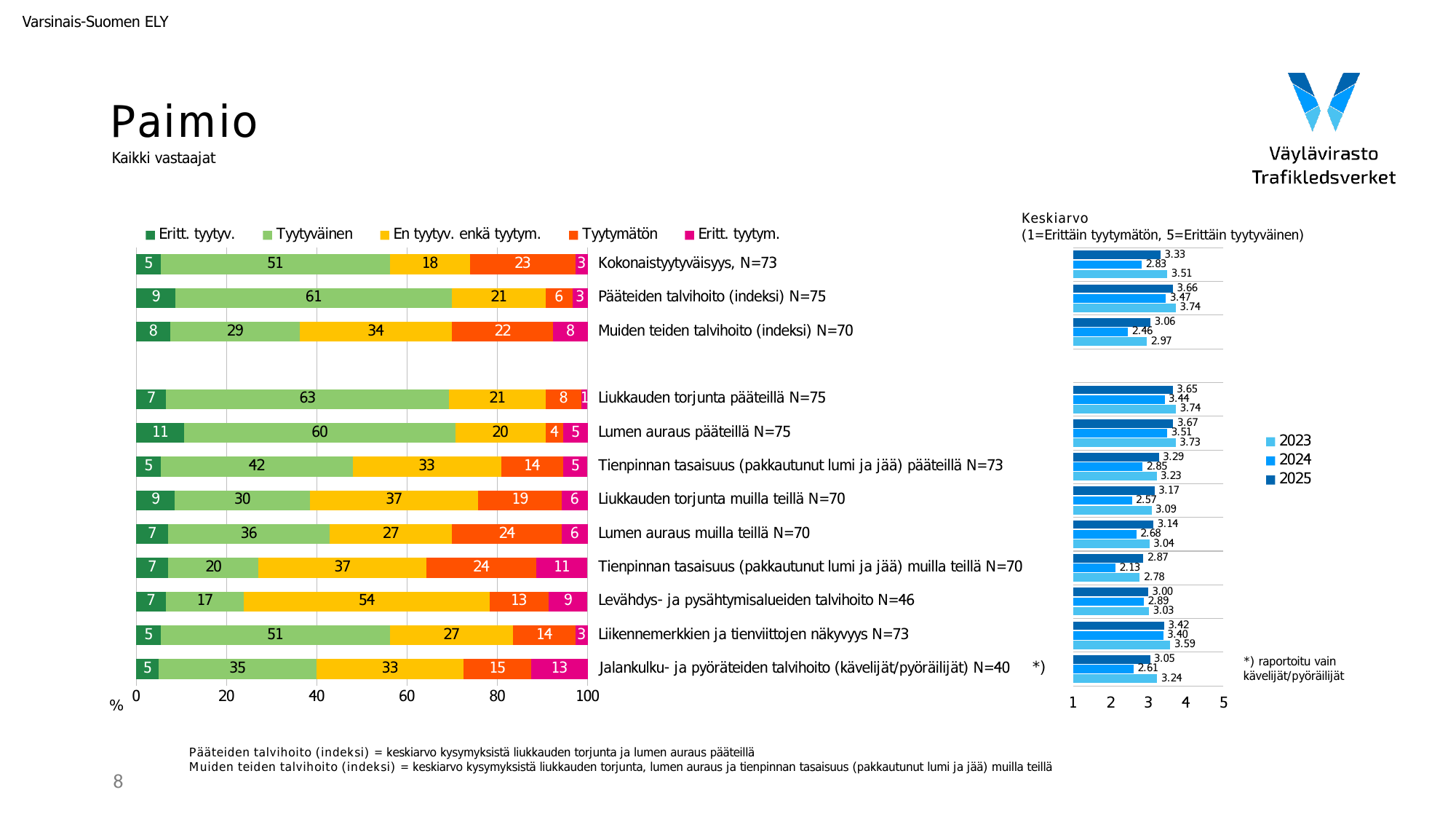

Varsinais-Suomen ELY
# Paimio
Kaikki vastaajat
Keskiarvo
(1=Erittäin tyytymätön, 5=Erittäin tyytyväinen)

### Chart

| Category | Eritt. tyytyv. | Tyytyväinen | En tyytyv. enkä tyytym. | Tyytymätön | Eritt. tyytym. |
|---|---|---|---|---|---|
| Kokonaistyytyväisyys, N=73 | 5.479452 | 50.684932 | 17.808219 | 23.287671 | 2.739726 |
| Pääteiden talvihoito (indeksi) N=75 | 8.666667 | 61.333333499999995 | 20.666666499999998 | 6.0 | 3.3333329999999997 |
| Muiden teiden talvihoito (indeksi) N=70 | 7.619047666666667 | 28.571428666666666 | 33.80952366666667 | 22.38095233333333 | 7.619047666666667 |
|  | None | None | None | None | None |
| Liukkauden torjunta pääteillä N=75 | 6.666667 | 62.666667 | 21.333333 | 8.0 | 1.333333 |
| Lumen auraus pääteillä N=75 | 10.666667 | 60.0 | 20.0 | 4.0 | 5.333333 |
| Tienpinnan tasaisuus (pakkautunut lumi ja jää) pääteillä N=73 | 5.479452 | 42.465753 | 32.876712 | 13.69863 | 5.479452 |
| Liukkauden torjunta muilla teillä N=70 | 8.571429 | 30.0 | 37.142857 | 18.571429 | 5.714286 |
| Lumen auraus muilla teillä N=70 | 7.142857 | 35.714286 | 27.142857 | 24.285714 | 5.714286 |
| Tienpinnan tasaisuus (pakkautunut lumi ja jää) muilla teillä N=70 | 7.142857 | 20.0 | 37.142857 | 24.285714 | 11.428571 |
| Levähdys- ja pysähtymisalueiden talvihoito N=46 | 6.521739 | 17.391304 | 54.347826 | 13.043478 | 8.695652 |
| Liikennemerkkien ja tienviittojen näkyvyys N=73 | 5.479452 | 50.684932 | 27.39726 | 13.69863 | 2.739726 |
| Jalankulku- ja pyöräteiden talvihoito (kävelijät/pyöräilijät) N=40 | 5.0 | 35.0 | 32.5 | 15.0 | 12.5 |

### Chart

| Category | 2025 | 2024 | 2023 |
|---|---|---|---|
*) raportoitu vain
kävelijät/pyöräilijät
*)
%
Pääteiden talvihoito (indeksi) = keskiarvo kysymyksistä liukkauden torjunta ja lumen auraus pääteillä
Muiden teiden talvihoito (indeksi) = keskiarvo kysymyksistä liukkauden torjunta, lumen auraus ja tienpinnan tasaisuus (pakkautunut lumi ja jää) muilla teillä

8